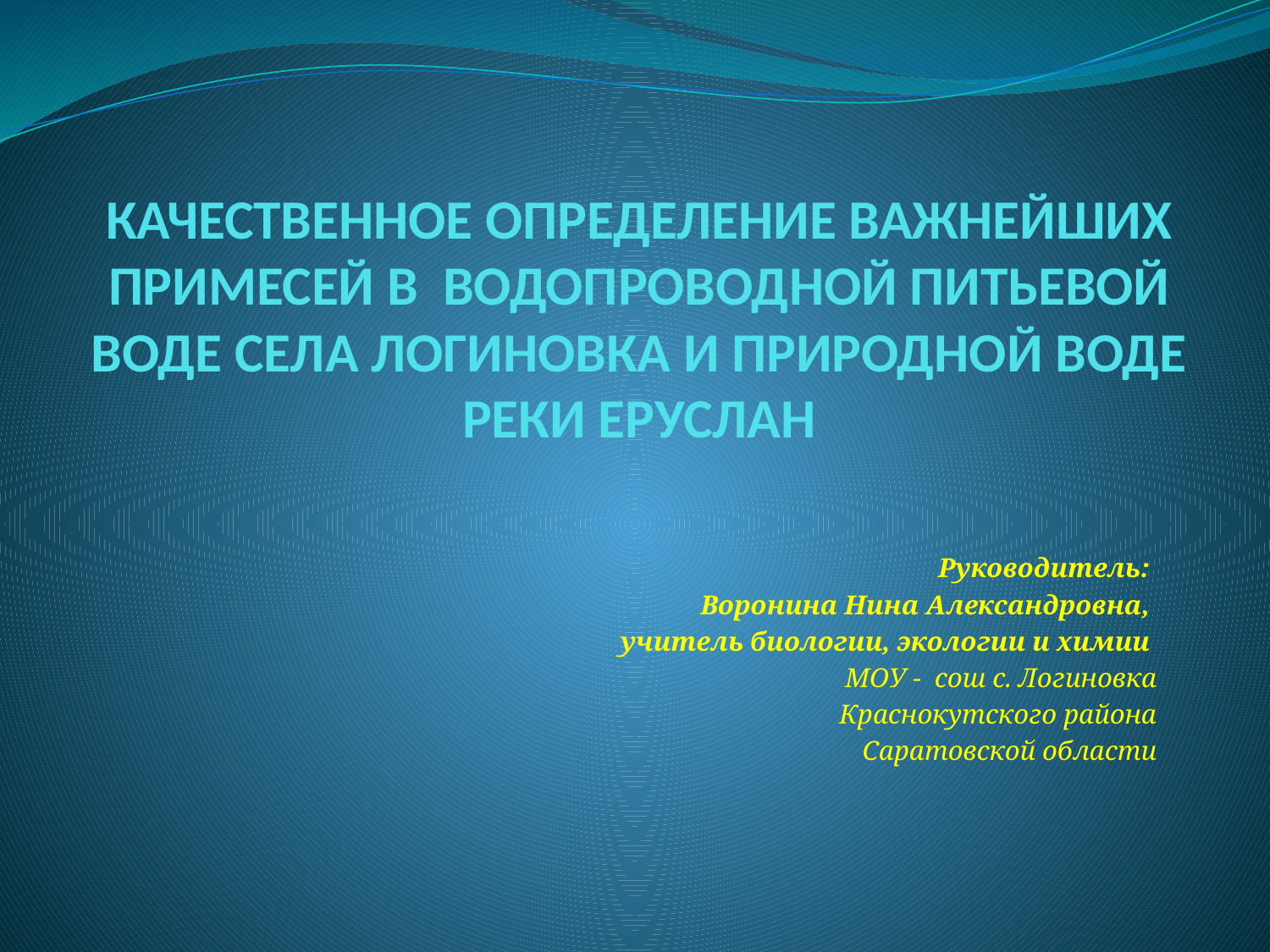

# КАЧЕСТВЕННОЕ ОПРЕДЕЛЕНИЕ ВАЖНЕЙШИХ ПРИМЕСЕЙ В  ВОДОПРОВОДНОЙ ПИТЬЕВОЙ ВОДЕ СЕЛА ЛОГИНОВКА И ПРИРОДНОЙ ВОДЕ РЕКИ ЕРУСЛАН
Руководитель:
Воронина Нина Александровна,
учитель биологии, экологии и химии
 МОУ -  сош с. Логиновка
 Краснокутского района
 Саратовской области